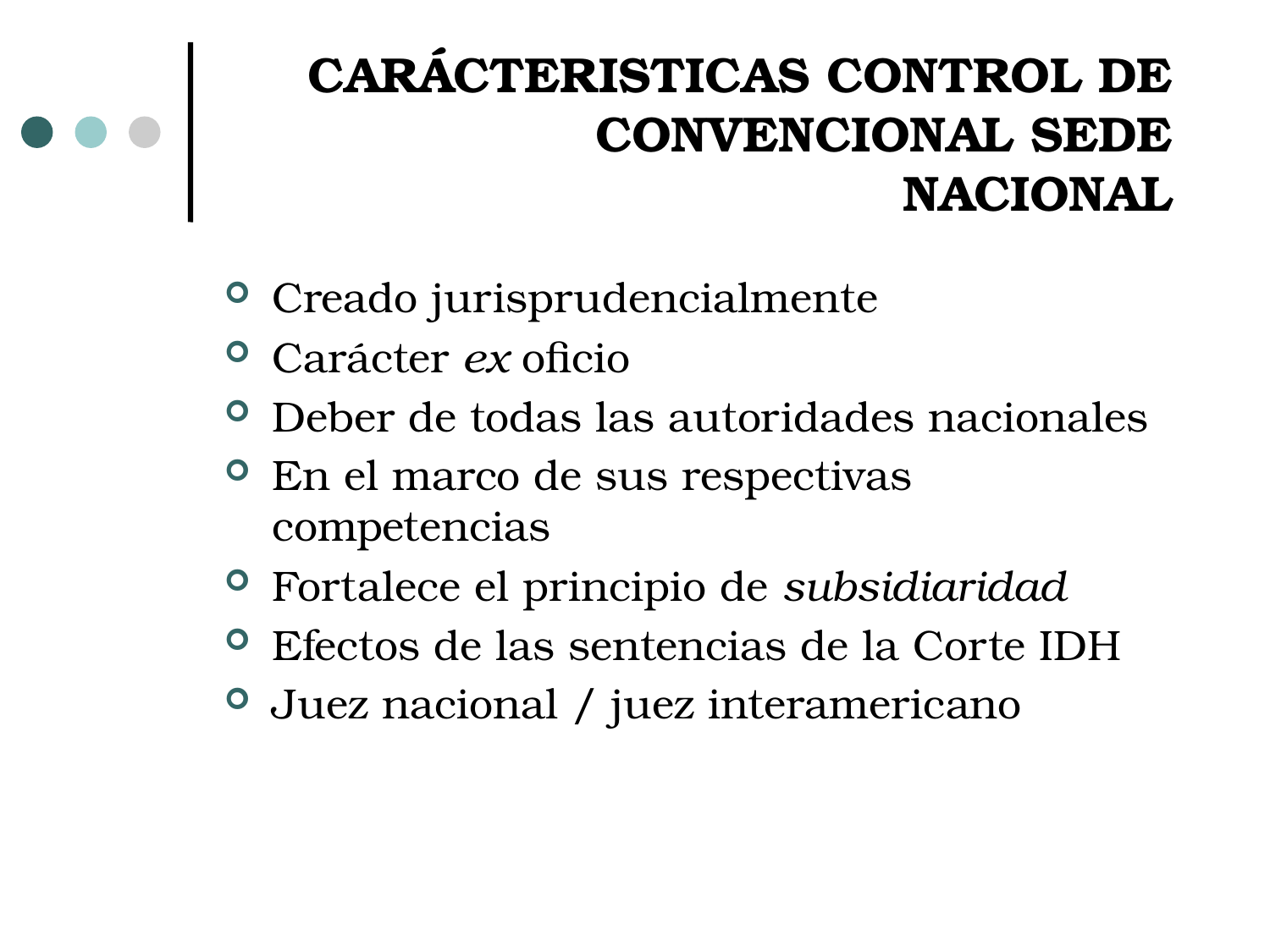

# CARÁCTERISTICAS CONTROL DE CONVENCIONAL SEDE NACIONAL
Creado jurisprudencialmente
Carácter ex oficio
Deber de todas las autoridades nacionales
En el marco de sus respectivas competencias
Fortalece el principio de subsidiaridad
Efectos de las sentencias de la Corte IDH
Juez nacional / juez interamericano